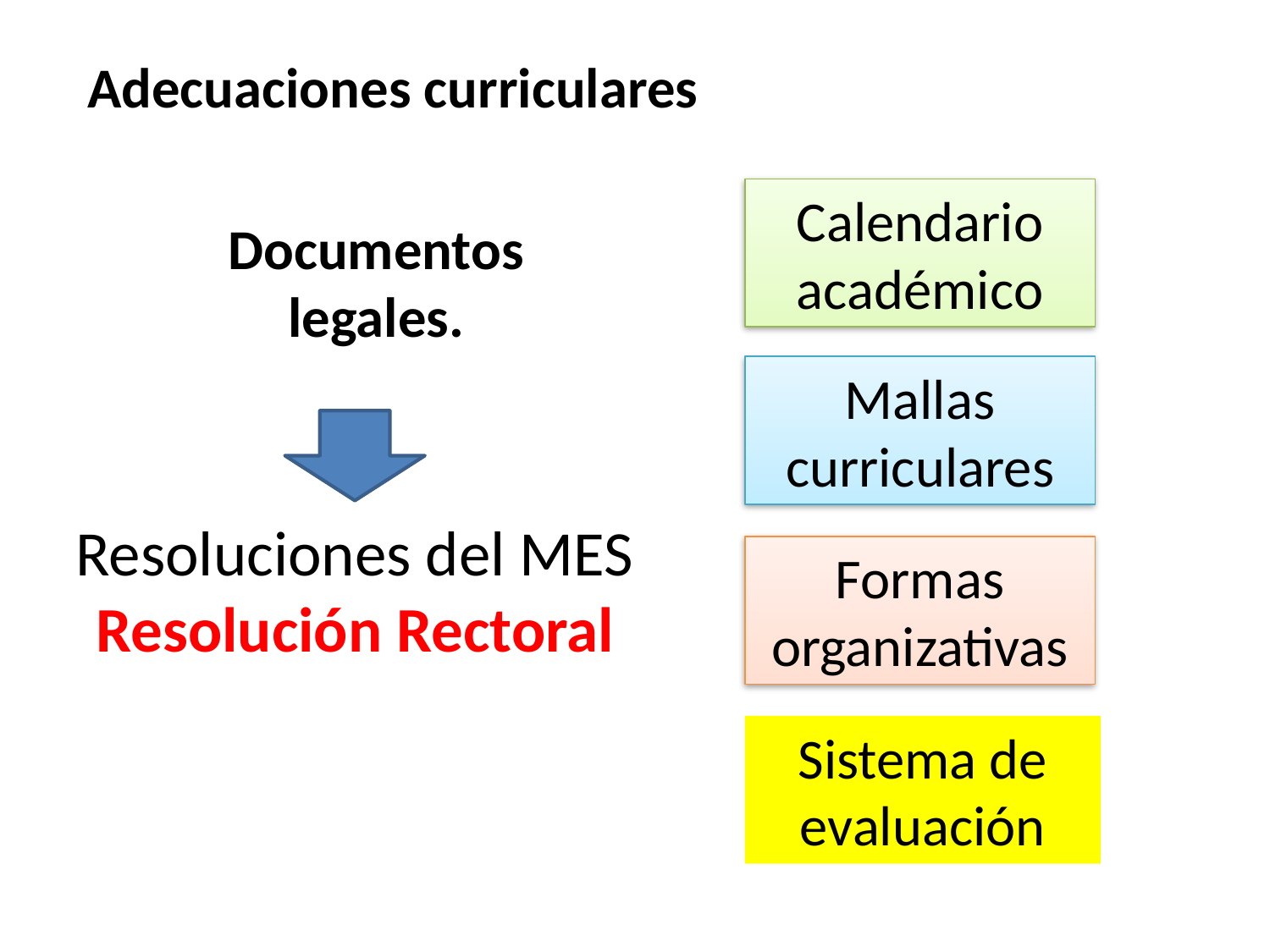

Adecuaciones curriculares
Calendario académico
Documentos legales.
Mallas curriculares

Resoluciones del MES
Resolución Rectoral
Formas organizativas
Sistema de evaluación